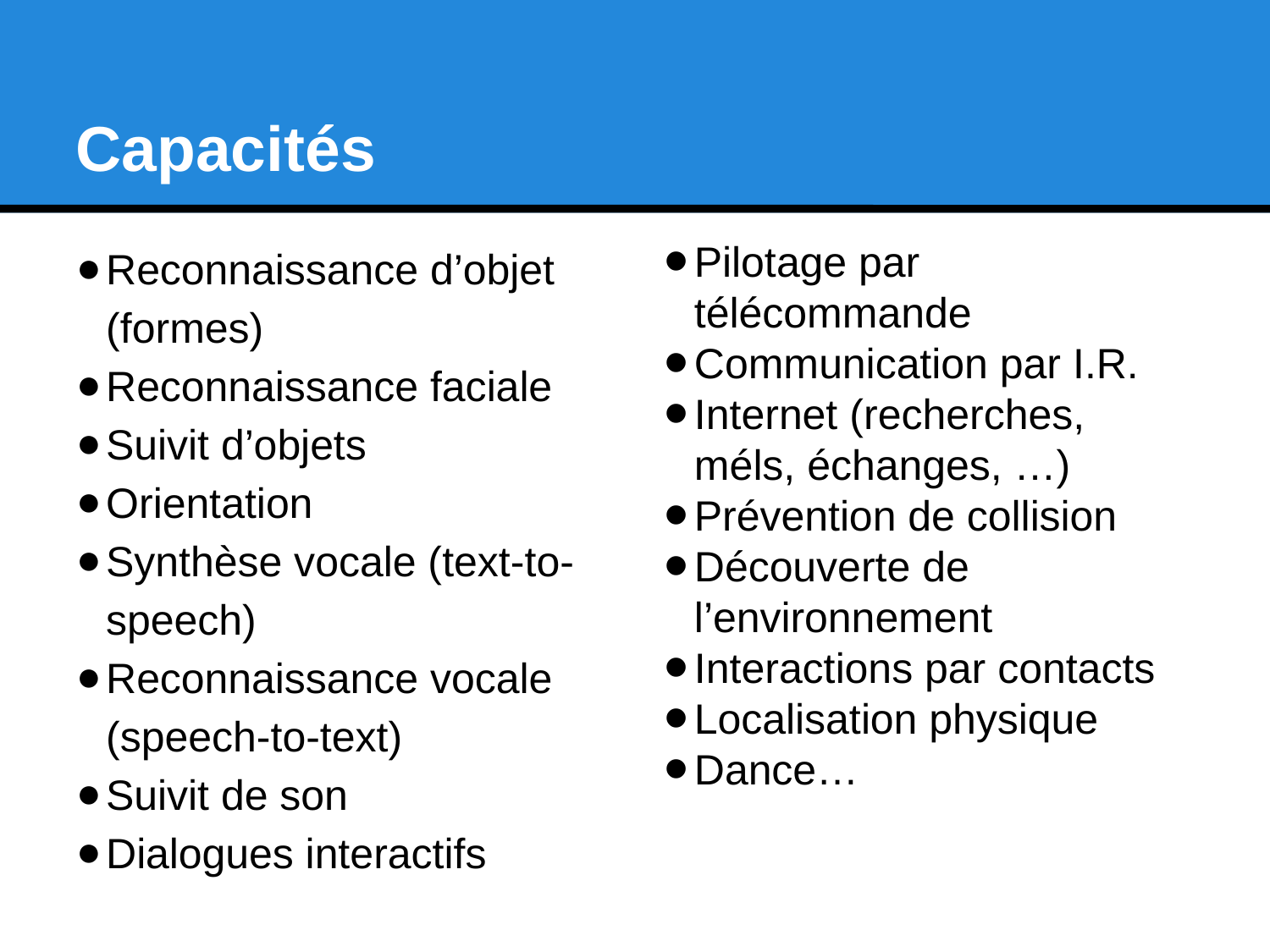

Capacités
Reconnaissance d’objet (formes)
Reconnaissance faciale
Suivit d’objets
Orientation
Synthèse vocale (text-to-speech)
Reconnaissance vocale (speech-to-text)
Suivit de son
Dialogues interactifs

Pilotage par télécommande
Communication par I.R.
Internet (recherches, méls, échanges, …)
Prévention de collision
Découverte de l’environnement
Interactions par contacts
Localisation physique
Dance…